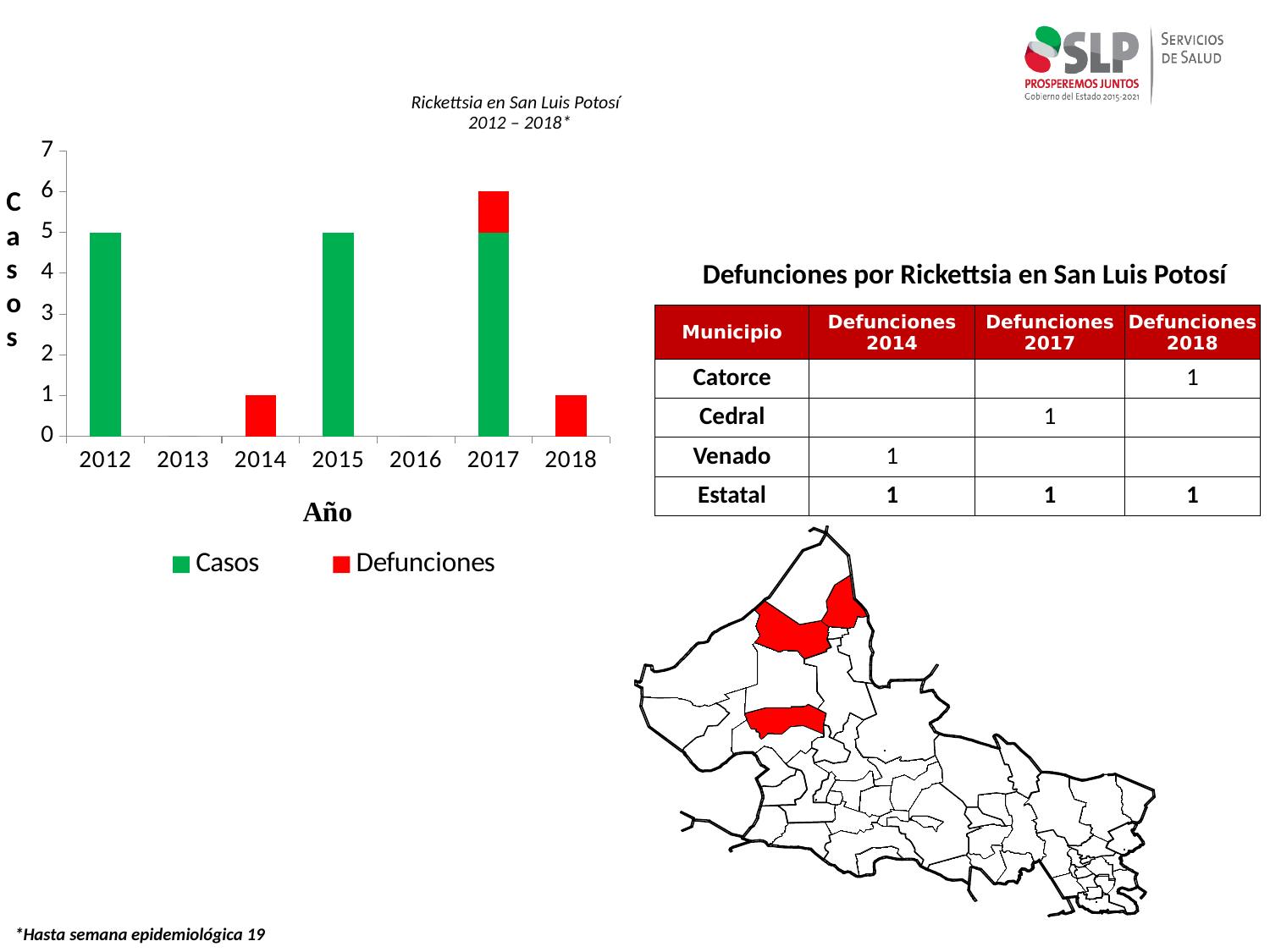

# Rickettsia en San Luis Potosí 2012 – 2018*

### Chart

| Category | Casos  | Defunciones |
|---|---|---|
| 2012 | 5.0 | 0.0 |
| 2013 | 0.0 | 0.0 |
| 2014 | 0.0 | 1.0 |
| 2015 | 5.0 | 0.0 |
| 2016 | 0.0 | 0.0 |
| 2017 | 5.0 | 1.0 |
| 2018 | 0.0 | 1.0 |
Casos
Defunciones por Rickettsia en San Luis Potosí
| Municipio | Defunciones 2014 | Defunciones 2017 | Defunciones 2018 |
| --- | --- | --- | --- |
| Catorce |  |  | 1 |
| Cedral |  | 1 |  |
| Venado | 1 |  |  |
| Estatal | 1 | 1 | 1 |

*Hasta semana epidemiológica 19